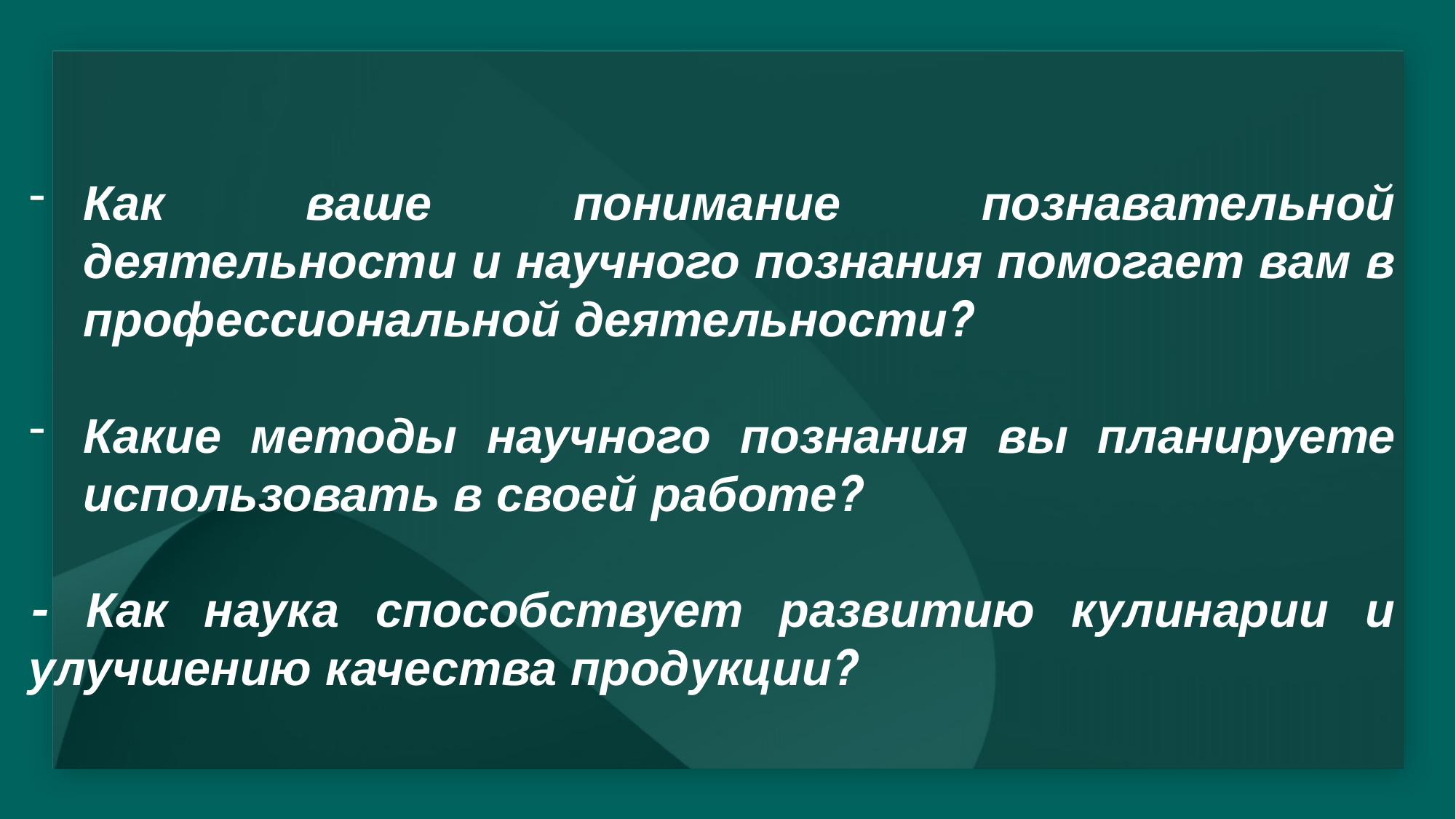

Как ваше понимание познавательной деятельности и научного познания помогает вам в профессиональной деятельности?

Какие методы научного познания вы планируете использовать в своей работе?

- Как наука способствует развитию кулинарии и улучшению качества продукции?